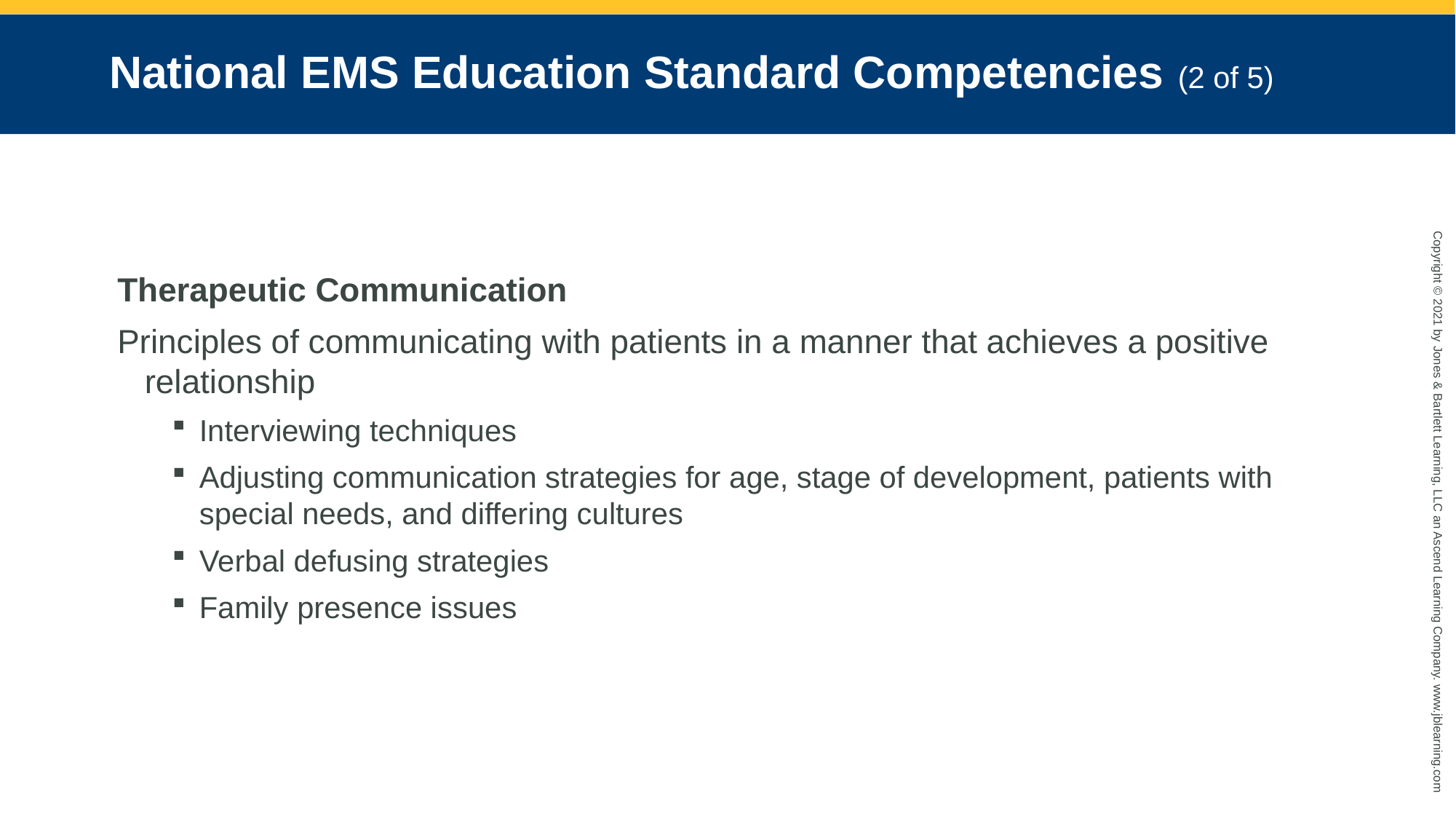

# National EMS Education Standard Competencies (2 of 5)
Therapeutic Communication
Principles of communicating with patients in a manner that achieves a positive relationship
Interviewing techniques
Adjusting communication strategies for age, stage of development, patients with special needs, and differing cultures
Verbal defusing strategies
Family presence issues